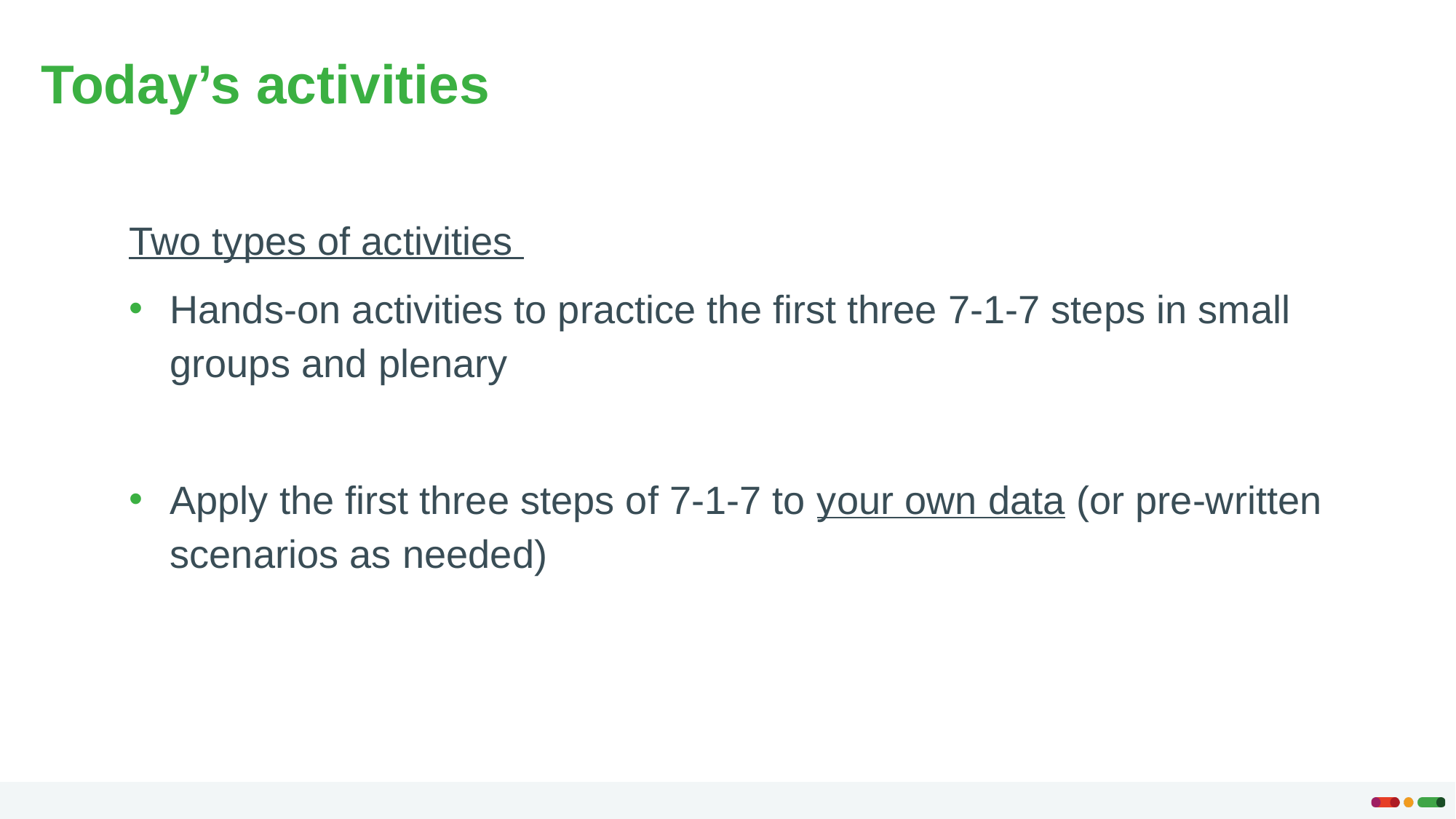

# Today’s activities
Two types of activities
Hands-on activities to practice the first three 7-1-7 steps in small groups and plenary

Apply the first three steps of 7-1-7 to your own data (or pre-written scenarios as needed)